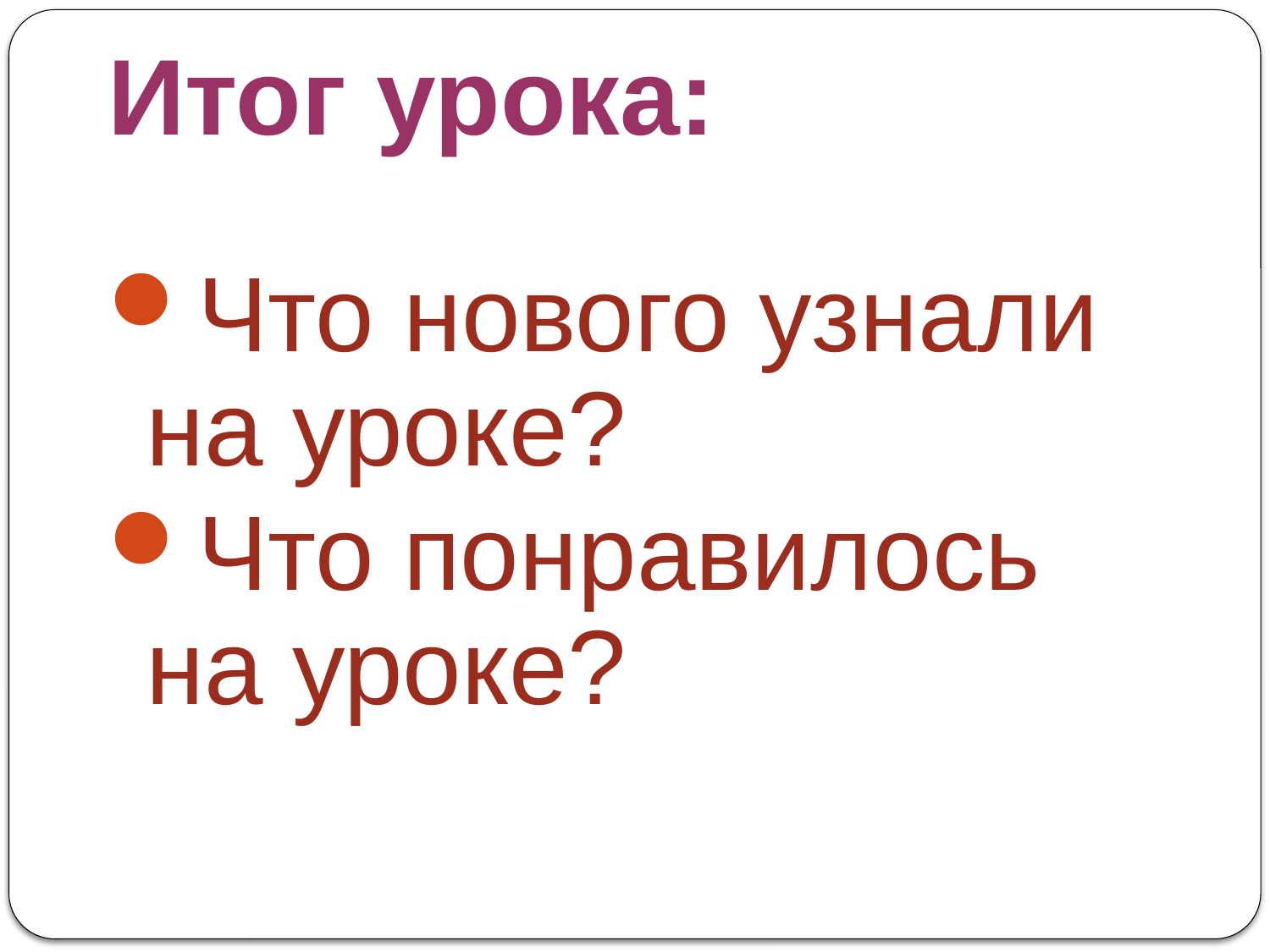

Итог урока:
Что нового узнали на уроке?
Что понравилось на уроке?